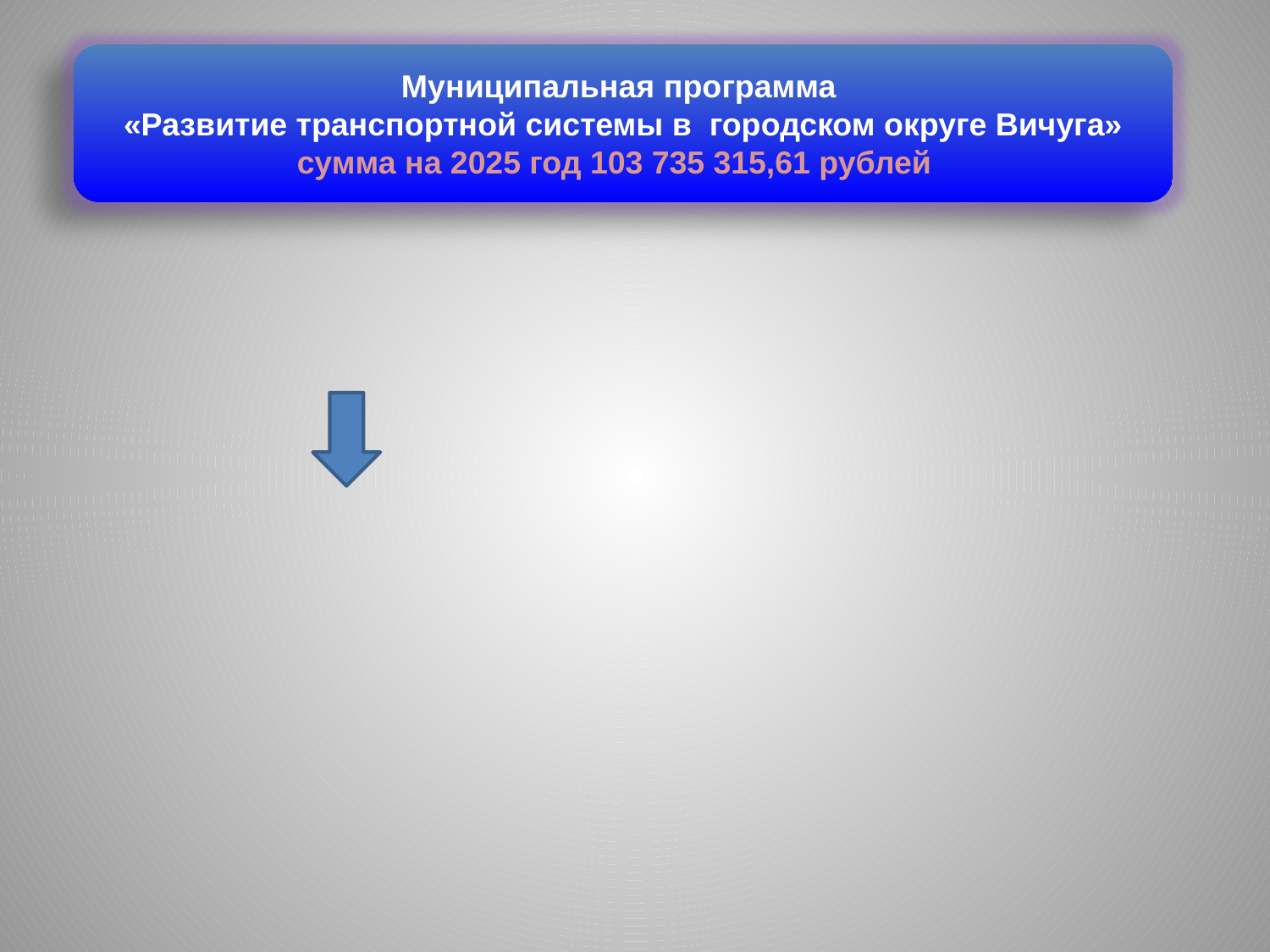

Муниципальная программа
«Развитие транспортной системы в  городском округе Вичуга» сумма на 2025 год 103 735 315,61 рублей

[unsupported chart]